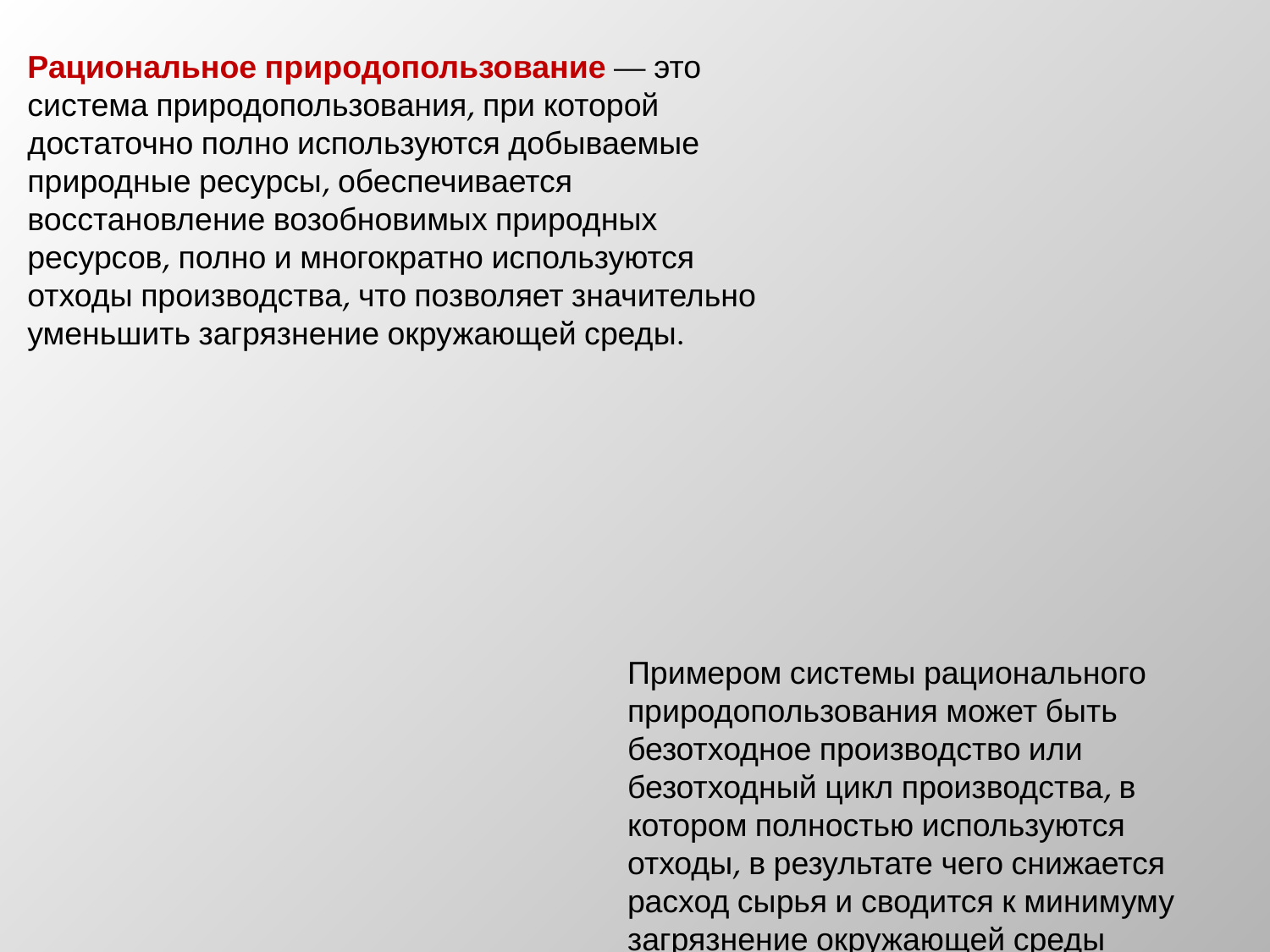

Рациональное природопользование — это система природопользования, при которой достаточно полно используются добываемые природные ресурсы, обеспечивается восстановление возобновимых природных ресурсов, полно и многократно используются отходы производства, что позволяет значительно уменьшить загрязнение окружающей среды.
Примером системы рационального природопользования может быть безотходное производство или безотходный цикл производства, в котором полностью используются отходы, в результате чего снижается расход сырья и сводится к минимуму загрязнение окружающей среды